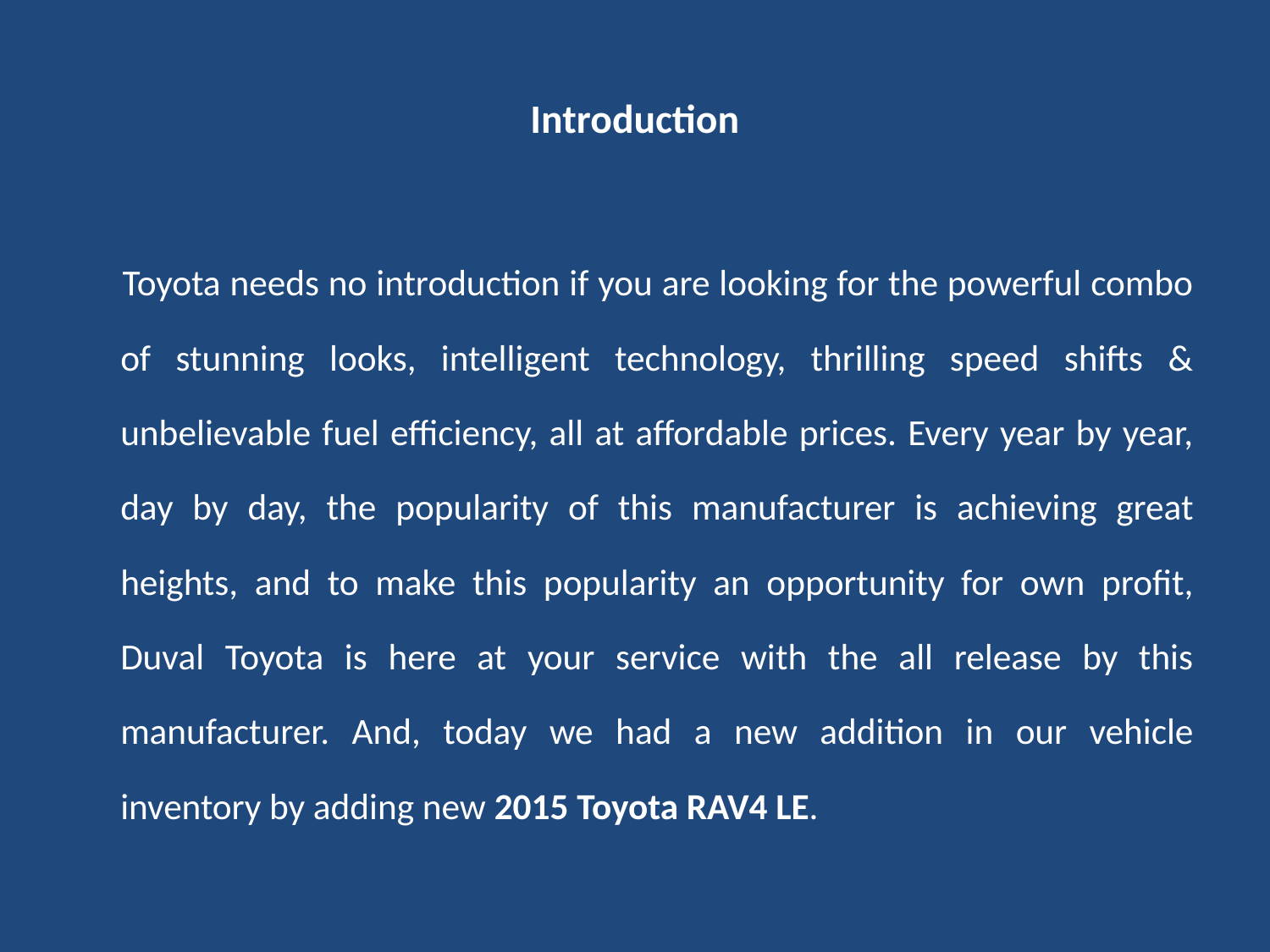

# Introduction
     Toyota needs no introduction if you are looking for the powerful combo of stunning looks, intelligent technology, thrilling speed shifts & unbelievable fuel efficiency, all at affordable prices. Every year by year, day by day, the popularity of this manufacturer is achieving great heights, and to make this popularity an opportunity for own profit, Duval Toyota is here at your service with the all release by this manufacturer. And, today we had a new addition in our vehicle inventory by adding new 2015 Toyota RAV4 LE.